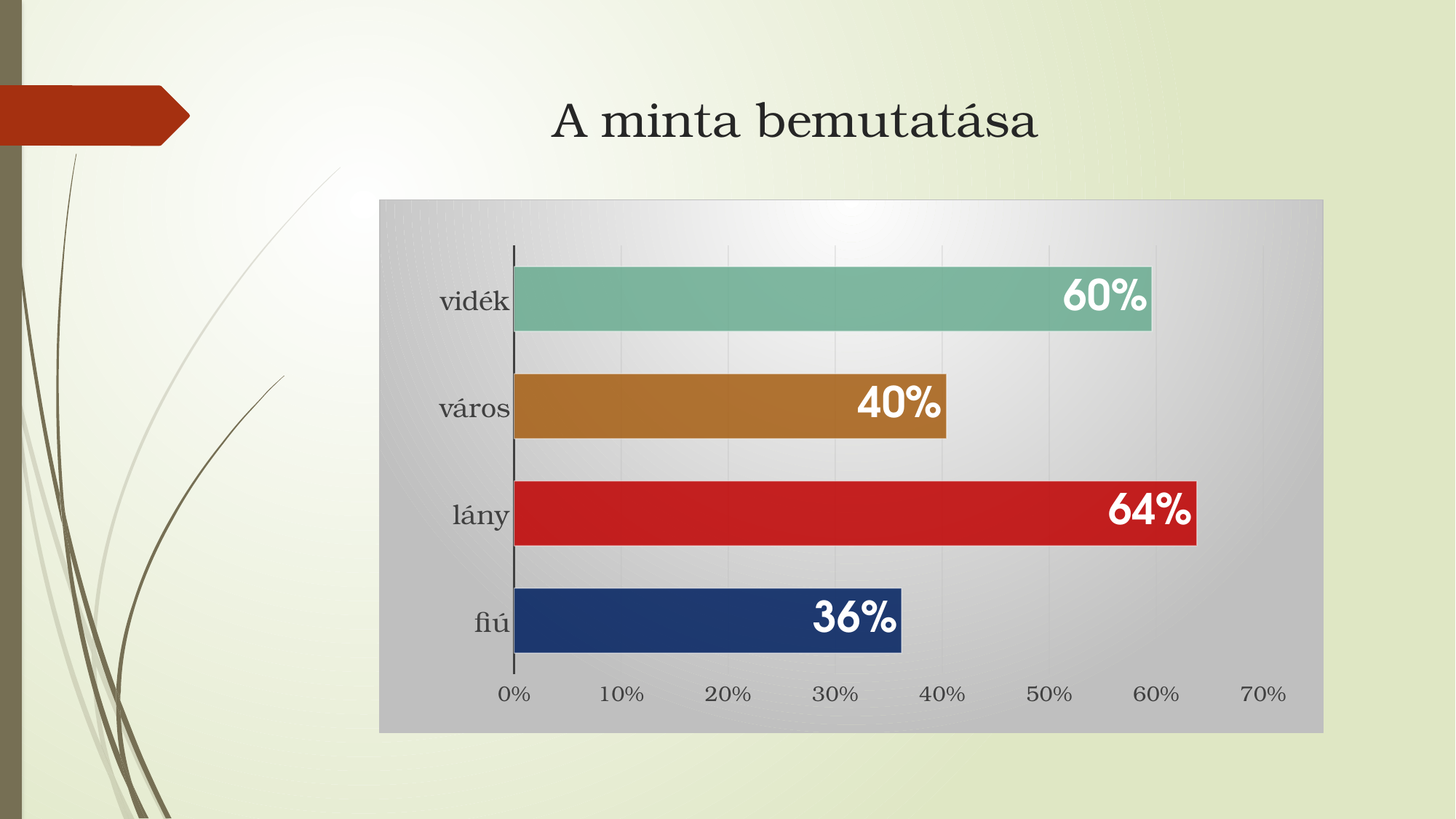

# A minta bemutatása

### Chart

| Category |  |
|---|---|
| fiú | 0.362 |
| lány | 0.638 |
| város | 0.404 |
| vidék | 0.596 |